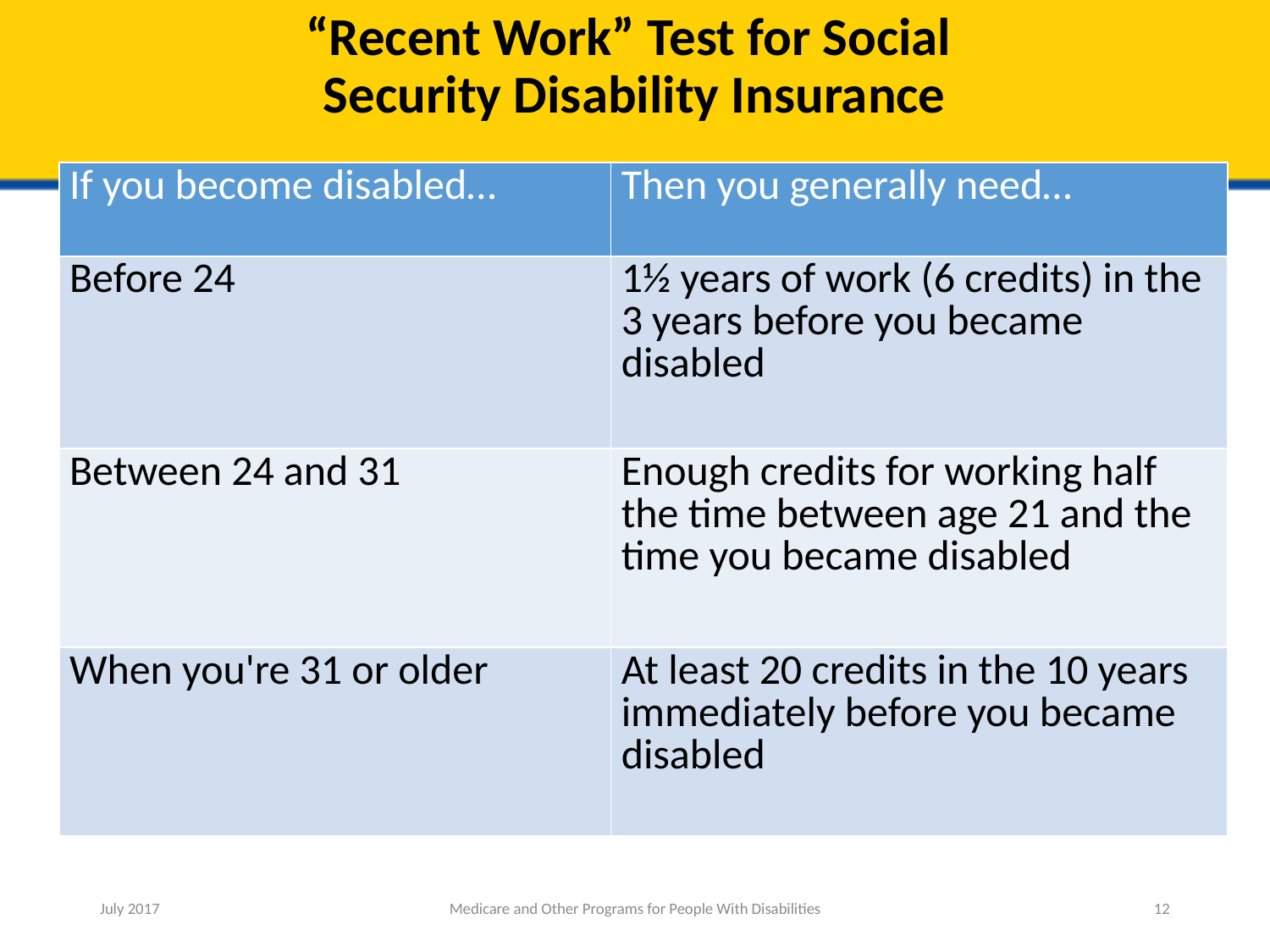

# “Recent Work” Test for Social Security Disability Insurance
| If you become disabled… | Then you generally need… |
| --- | --- |
| Before 24 | 1½ years of work (6 credits) in the 3 years before you became disabled |
| Between 24 and 31 | Enough credits for working half the time between age 21 and the time you became disabled |
| When you're 31 or older | At least 20 credits in the 10 years immediately before you became disabled |
July 2017
Medicare and Other Programs for People With Disabilities
12